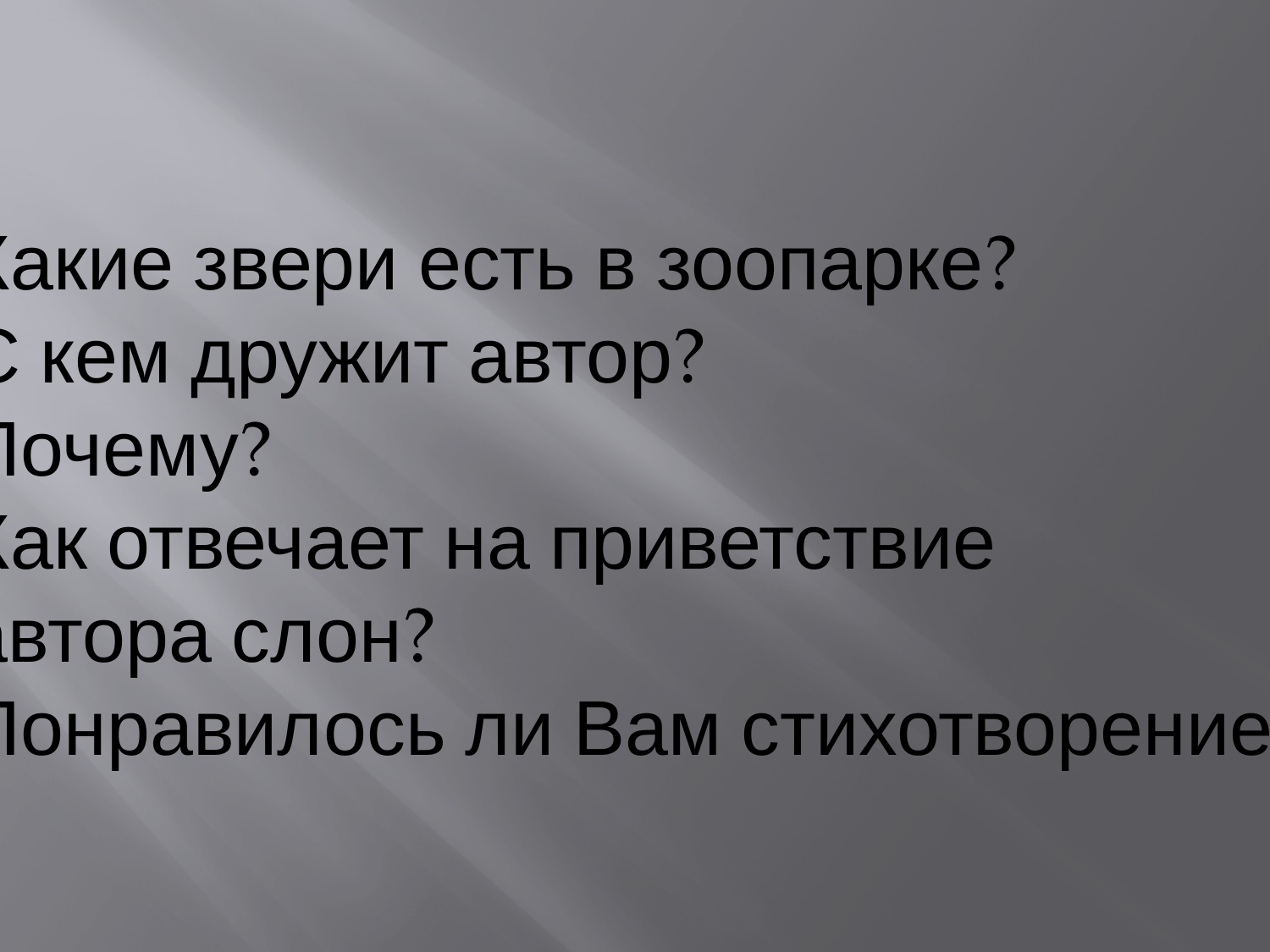

Какие звери есть в зоопарке?
С кем дружит автор?
Почему?
Как отвечает на приветствие
автора слон?
Понравилось ли Вам стихотворение?